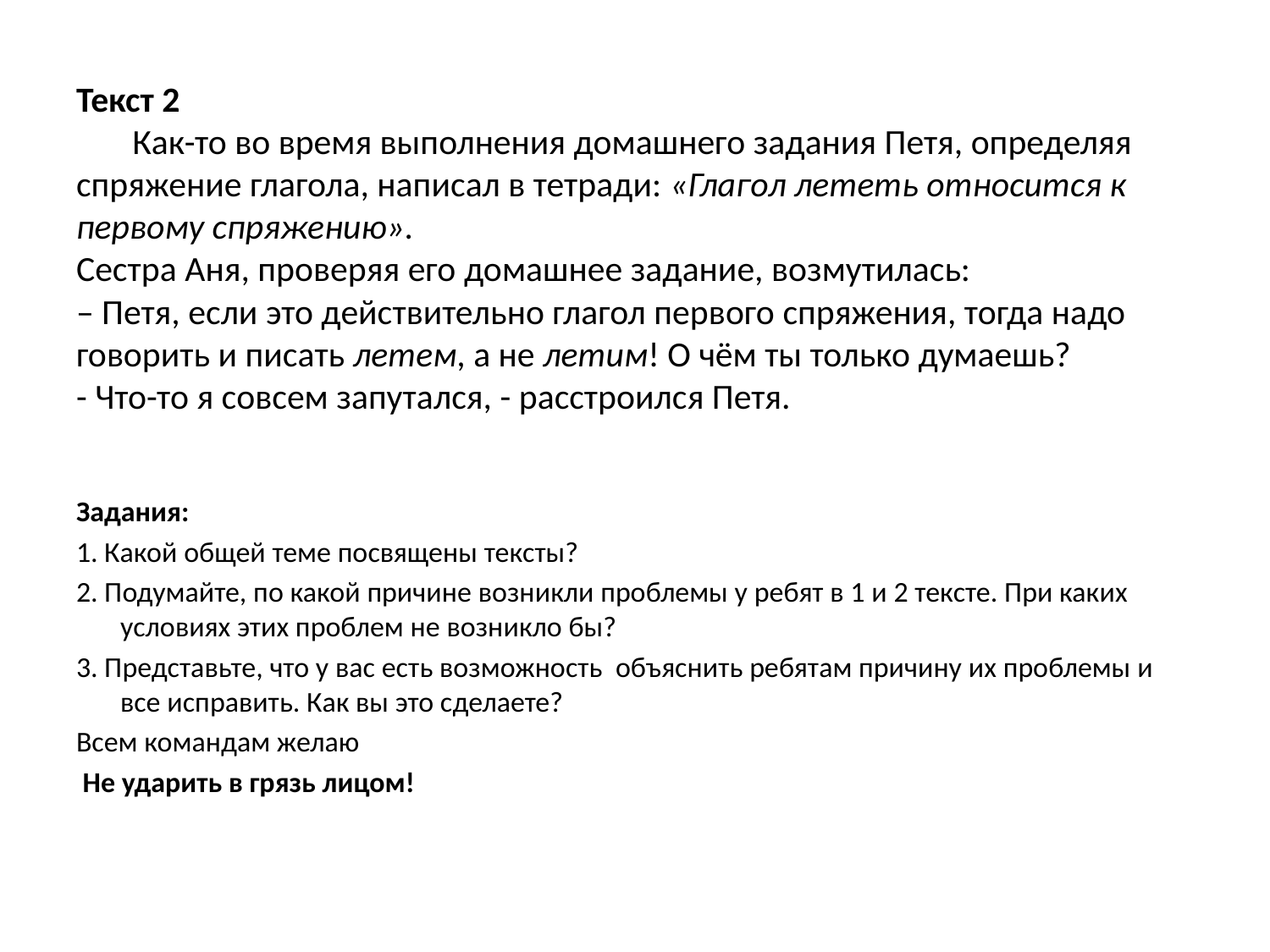

# Текст 2 Как-то во время выполнения домашнего задания Петя, определяя спряжение глагола, написал в тетради: «Глагол лететь относится к первому спряжению». Сестра Аня, проверяя его домашнее задание, возмутилась: – Петя, если это действительно глагол первого спряжения, тогда надо говорить и писать летем, а не летим! О чём ты только думаешь? - Что-то я совсем запутался, - расстроился Петя.
Задания:
1. Какой общей теме посвящены тексты?
2. Подумайте, по какой причине возникли проблемы у ребят в 1 и 2 тексте. При каких условиях этих проблем не возникло бы?
3. Представьте, что у вас есть возможность  объяснить ребятам причину их проблемы и все исправить. Как вы это сделаете?
Всем командам желаю
 Не ударить в грязь лицом!